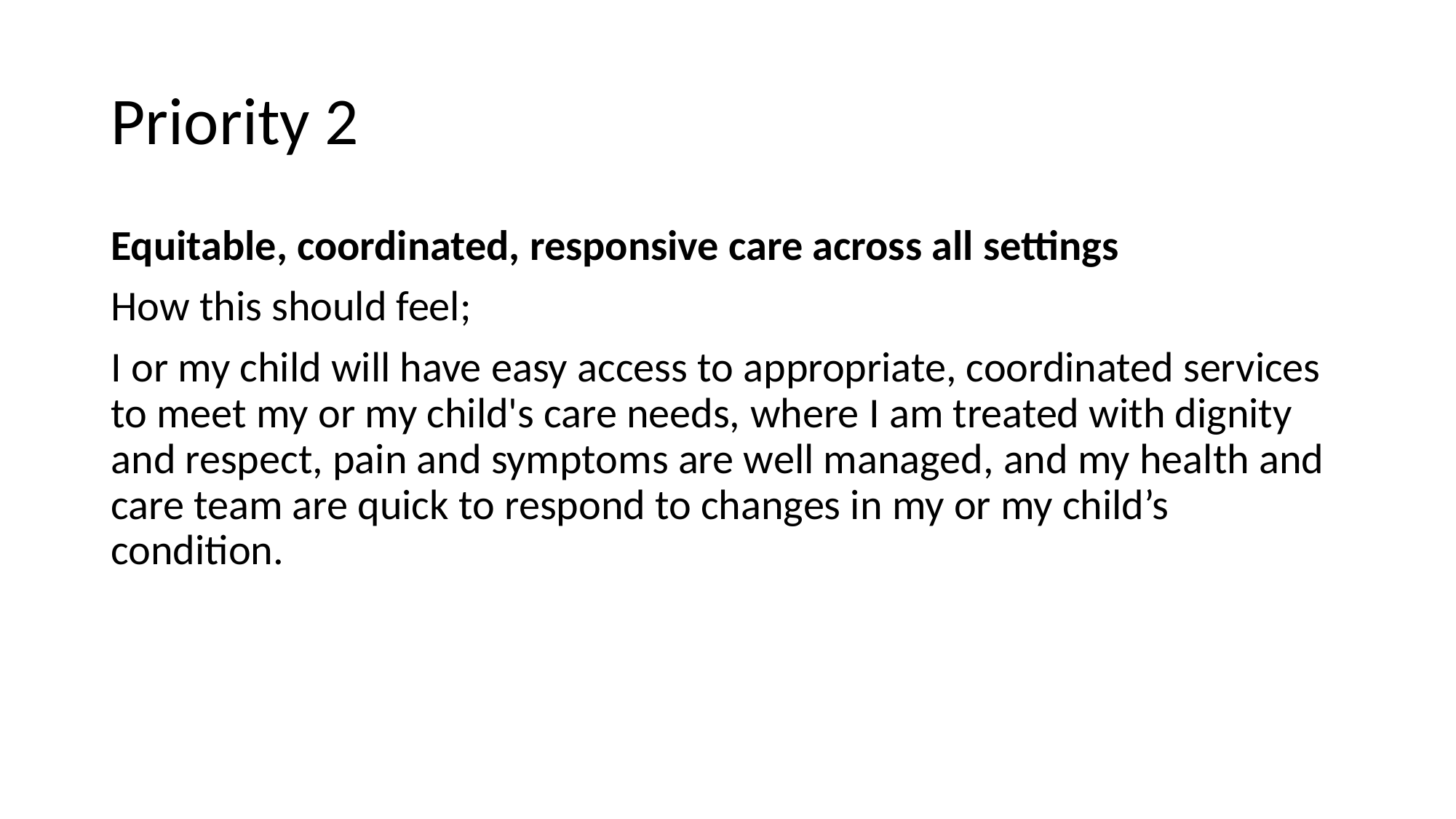

# Priority 2
Equitable, coordinated, responsive care across all settings
How this should feel;
I or my child will have easy access to appropriate, coordinated services to meet my or my child's care needs, where I am treated with dignity and respect, pain and symptoms are well managed, and my health and care team are quick to respond to changes in my or my child’s condition.